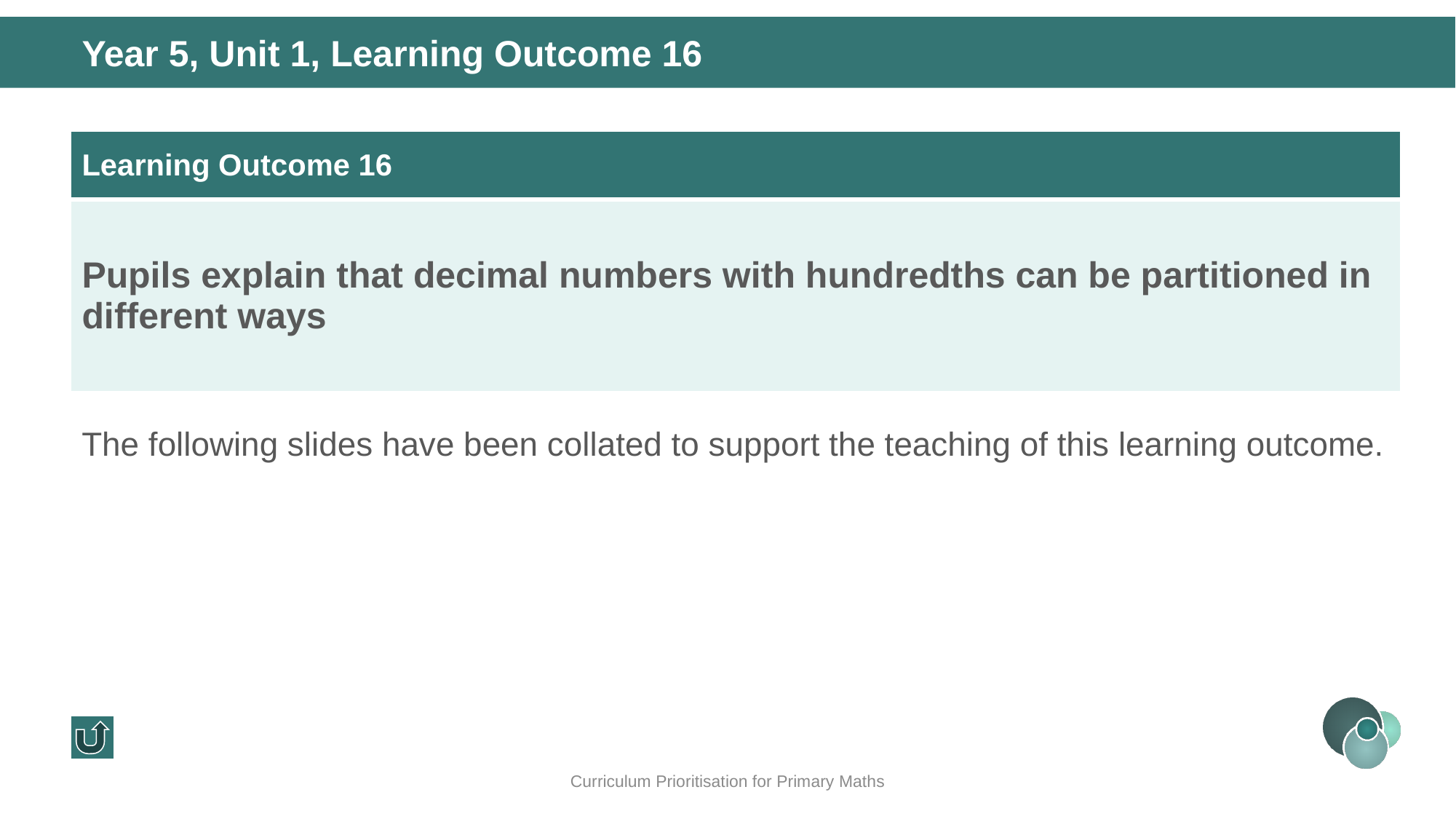

Year 5, Unit 1, Learning Outcome 16
| Learning Outcome 16 |
| --- |
| Pupils explain that decimal numbers with hundredths can be partitioned in different ways |
The following slides have been collated to support the teaching of this learning outcome.

Curriculum Prioritisation for Primary Maths